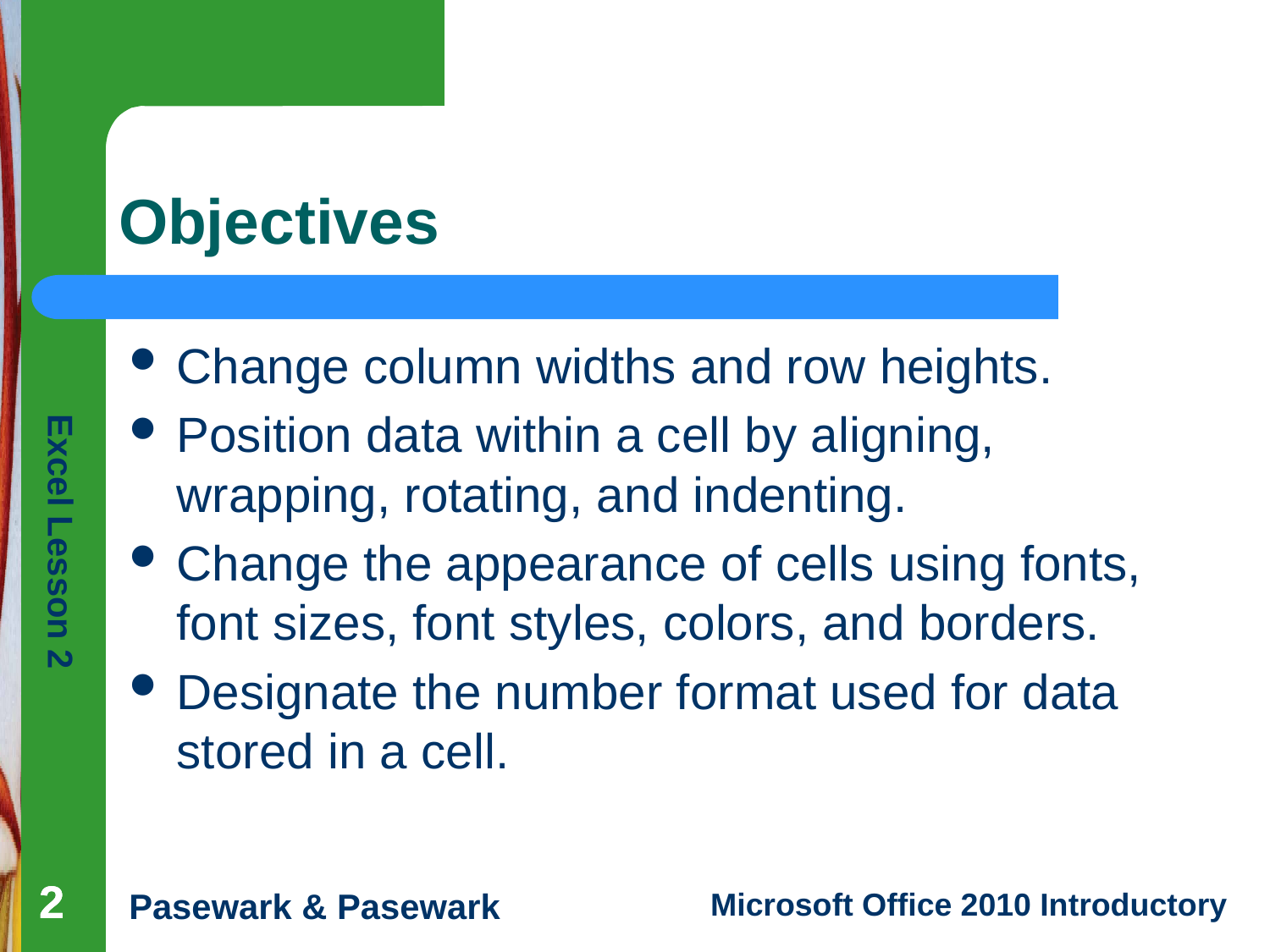

# Objectives
Change column widths and row heights.
Position data within a cell by aligning, wrapping, rotating, and indenting.
Change the appearance of cells using fonts, font sizes, font styles, colors, and borders.
Designate the number format used for data stored in a cell.
2
2
2